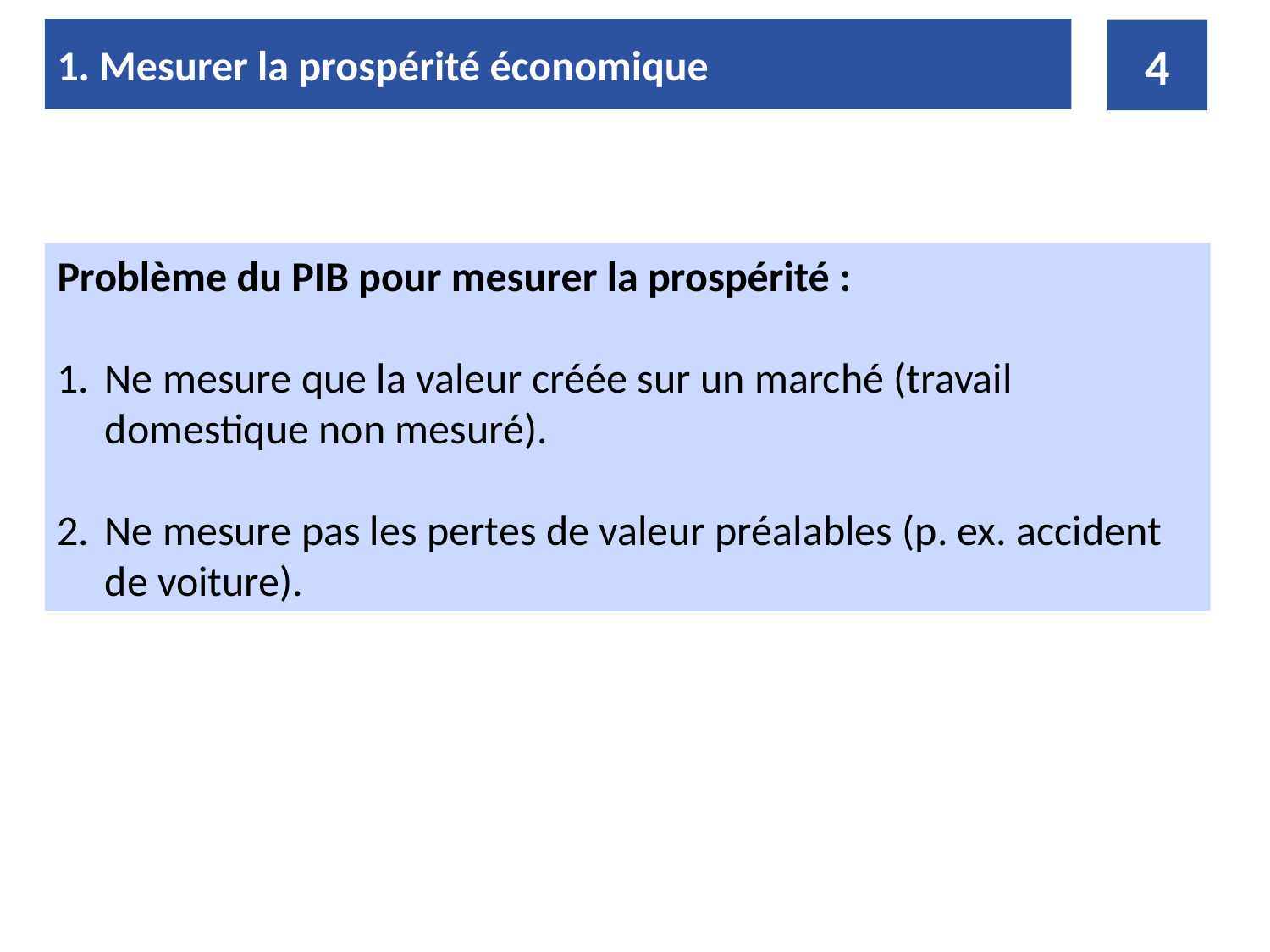

1. Mesurer la prospérité économique
4

Problème du PIB pour mesurer la prospérité :

Ne mesure que la valeur créée sur un marché (travail domestique non mesuré).

Ne mesure pas les pertes de valeur préalables (p. ex. accident de voiture).